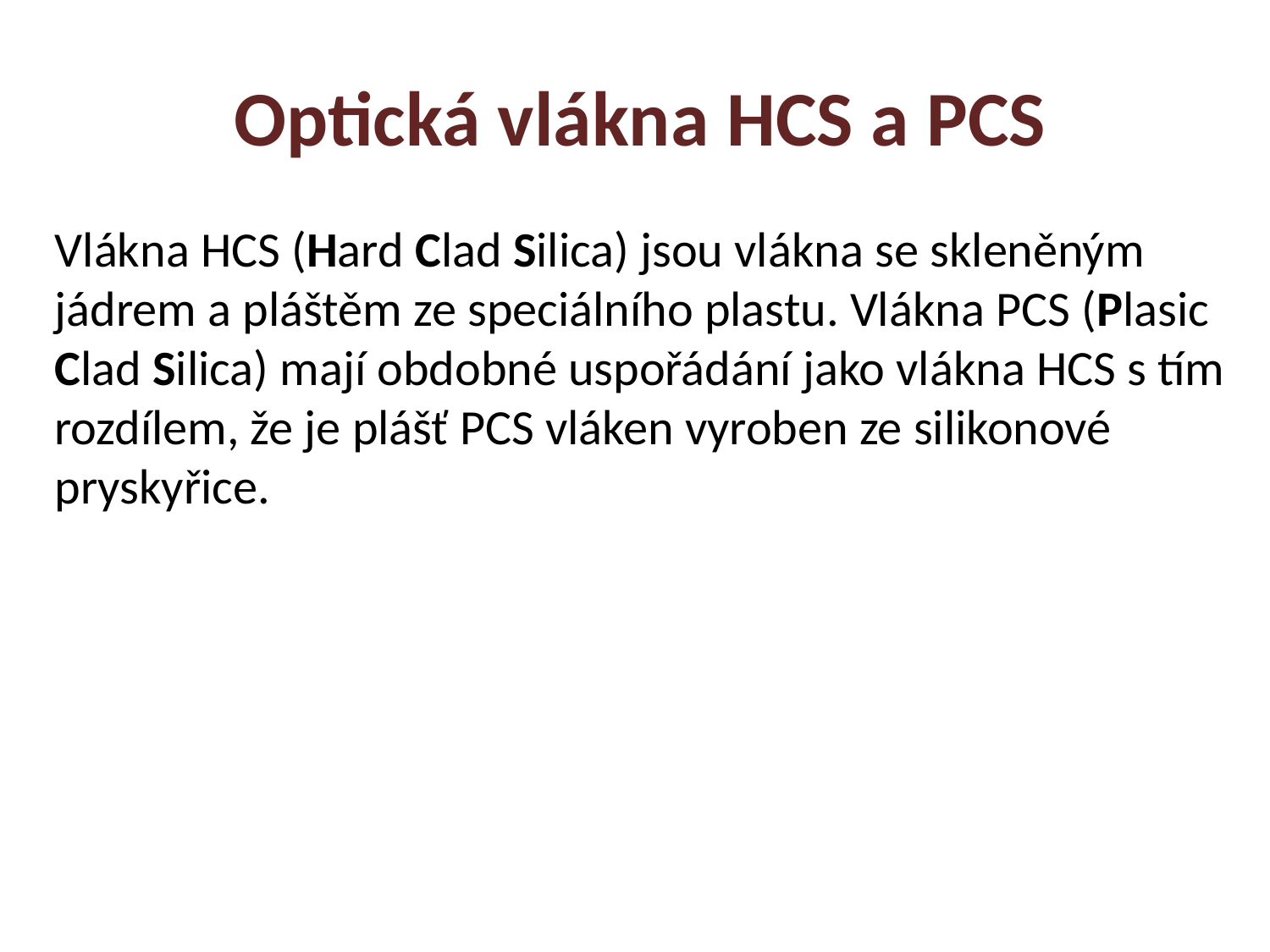

Optická vlákna HCS a PCS
Vlákna HCS (Hard Clad Silica) jsou vlákna se skleněným jádrem a pláštěm ze speciálního plastu. Vlákna PCS (Plasic Clad Silica) mají obdobné uspořádání jako vlákna HCS s tím rozdílem, že je plášť PCS vláken vyroben ze silikonové pryskyřice.